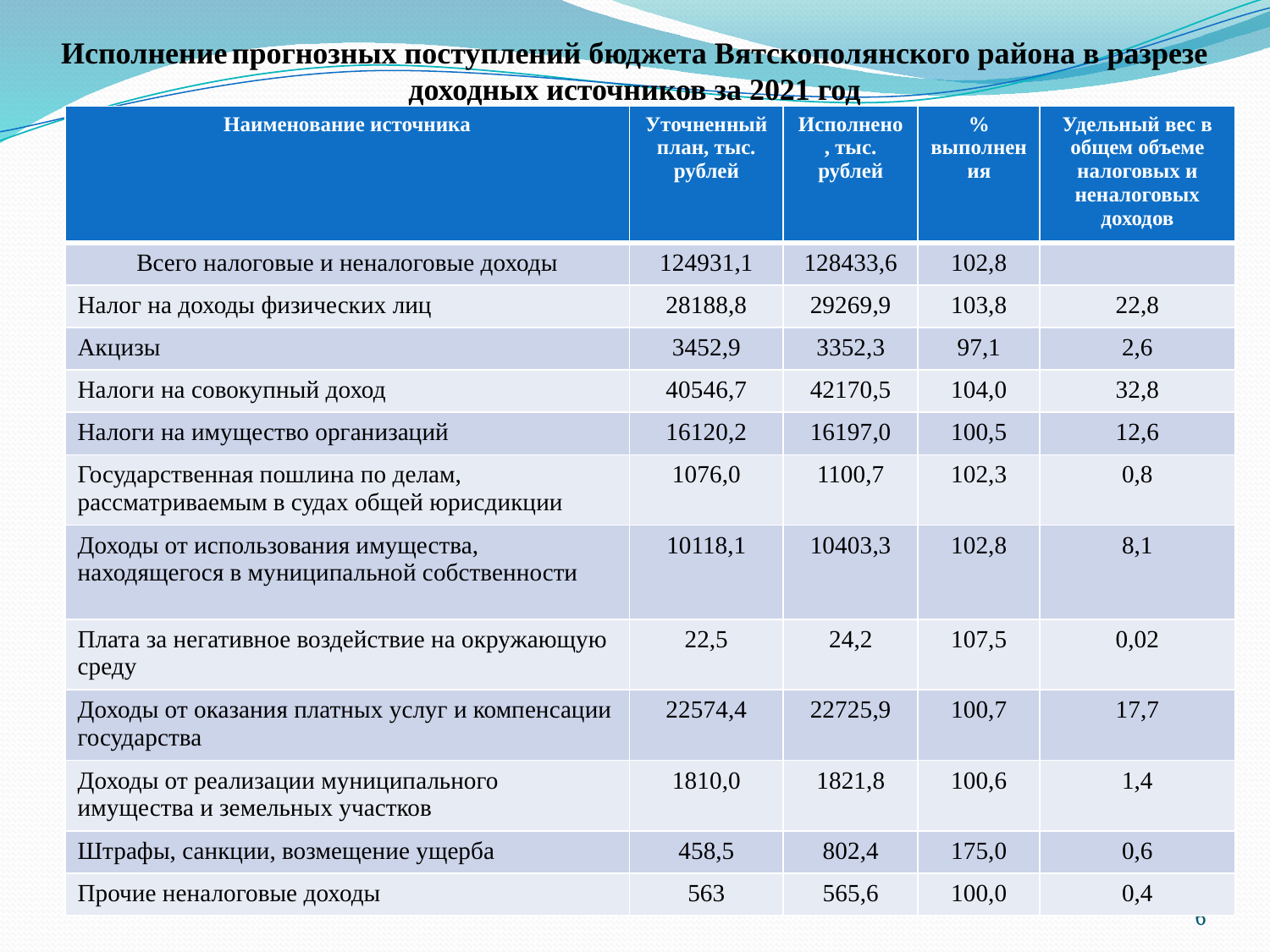

# Исполнение прогнозных поступлений бюджета Вятскополянского района в разрезе доходных источников за 2021 год
| Наименование источника | Уточненный план, тыс. рублей | Исполнено, тыс. рублей | % выполнения | Удельный вес в общем объеме налоговых и неналоговых доходов |
| --- | --- | --- | --- | --- |
| Всего налоговые и неналоговые доходы | 124931,1 | 128433,6 | 102,8 |  |
| Налог на доходы физических лиц | 28188,8 | 29269,9 | 103,8 | 22,8 |
| Акцизы | 3452,9 | 3352,3 | 97,1 | 2,6 |
| Налоги на совокупный доход | 40546,7 | 42170,5 | 104,0 | 32,8 |
| Налоги на имущество организаций | 16120,2 | 16197,0 | 100,5 | 12,6 |
| Государственная пошлина по делам, рассматриваемым в судах общей юрисдикции | 1076,0 | 1100,7 | 102,3 | 0,8 |
| Доходы от использования имущества, находящегося в муниципальной собственности | 10118,1 | 10403,3 | 102,8 | 8,1 |
| Плата за негативное воздействие на окружающую среду | 22,5 | 24,2 | 107,5 | 0,02 |
| Доходы от оказания платных услуг и компенсации государства | 22574,4 | 22725,9 | 100,7 | 17,7 |
| Доходы от реализации муниципального имущества и земельных участков | 1810,0 | 1821,8 | 100,6 | 1,4 |
| Штрафы, санкции, возмещение ущерба | 458,5 | 802,4 | 175,0 | 0,6 |
| Прочие неналоговые доходы | 563 | 565,6 | 100,0 | 0,4 |
6